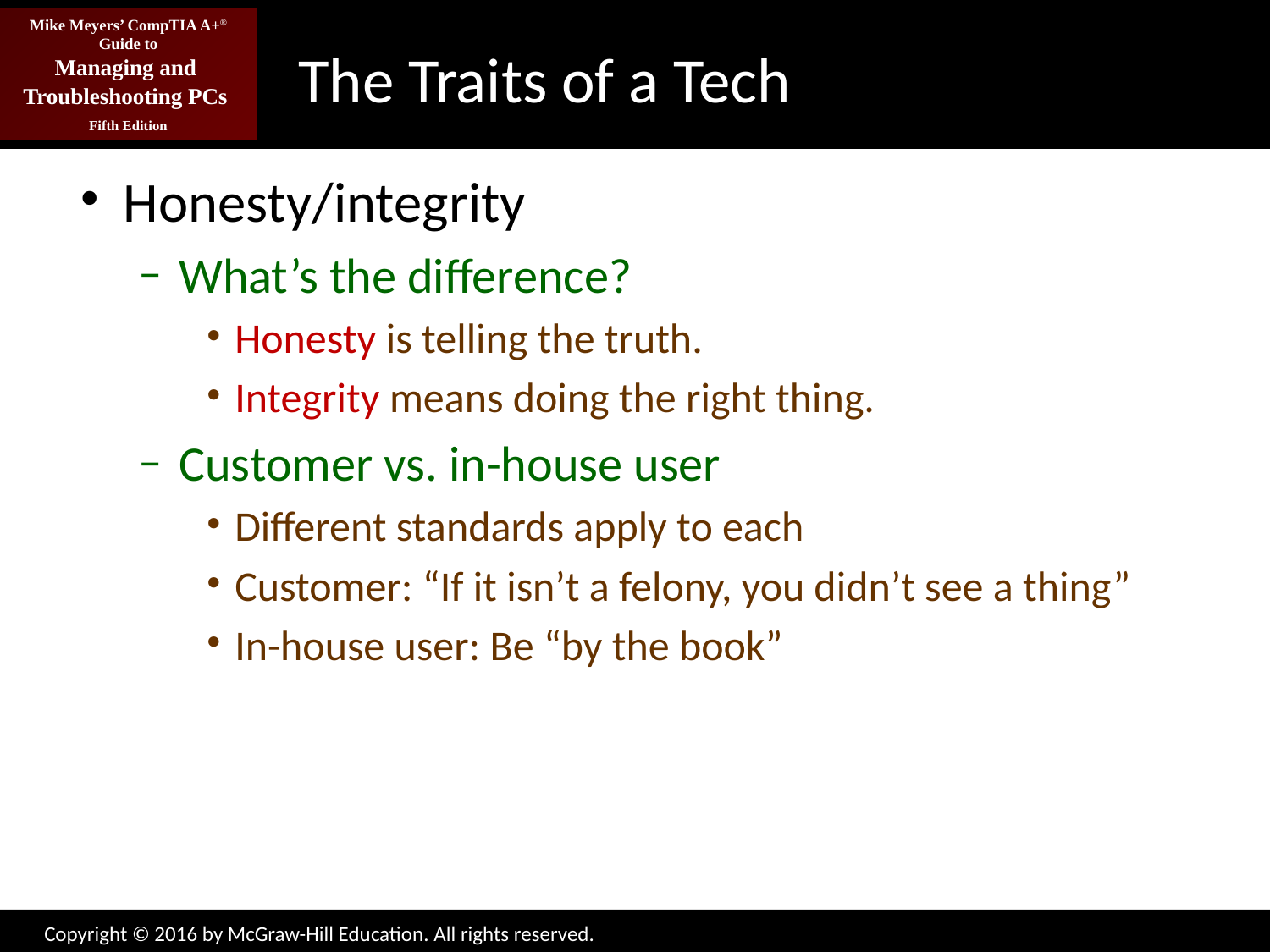

# The Traits of a Tech
Honesty/integrity
What’s the difference?
Honesty is telling the truth.
Integrity means doing the right thing.
Customer vs. in-house user
Different standards apply to each
Customer: “If it isn’t a felony, you didn’t see a thing”
In-house user: Be “by the book”